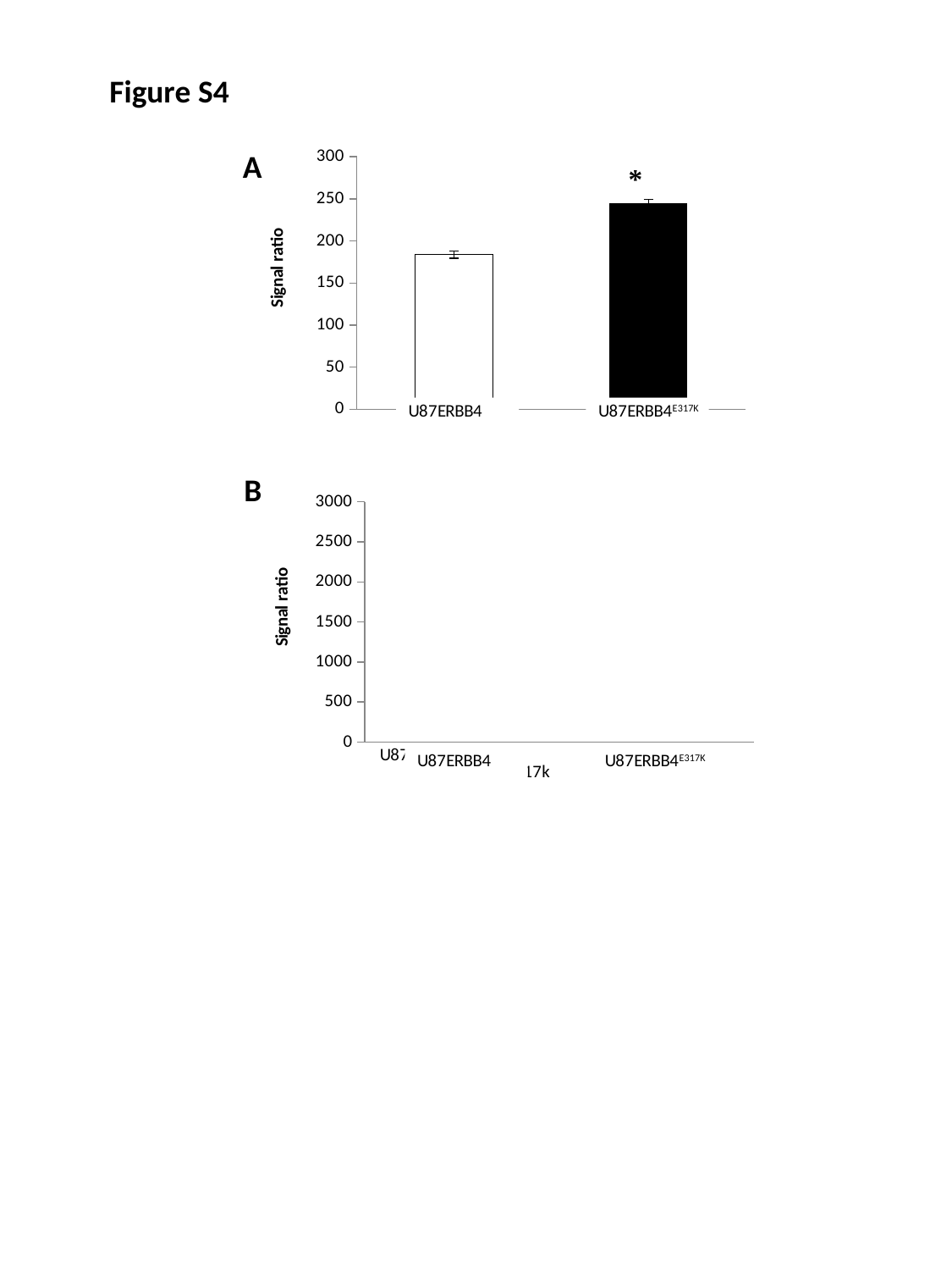

Figure S4
A

### Chart

| Category | p/t Erk |
|---|---|
| U87 Her4 | 183.5804352976715 |
| U87 Her4 317  | 244.6747218950254 |
B

### Chart

| Category |  |
|---|---|
| U87 Her4 | 1705.564180366283 |
| U87 Her4E317k | 1646.602795310011 |